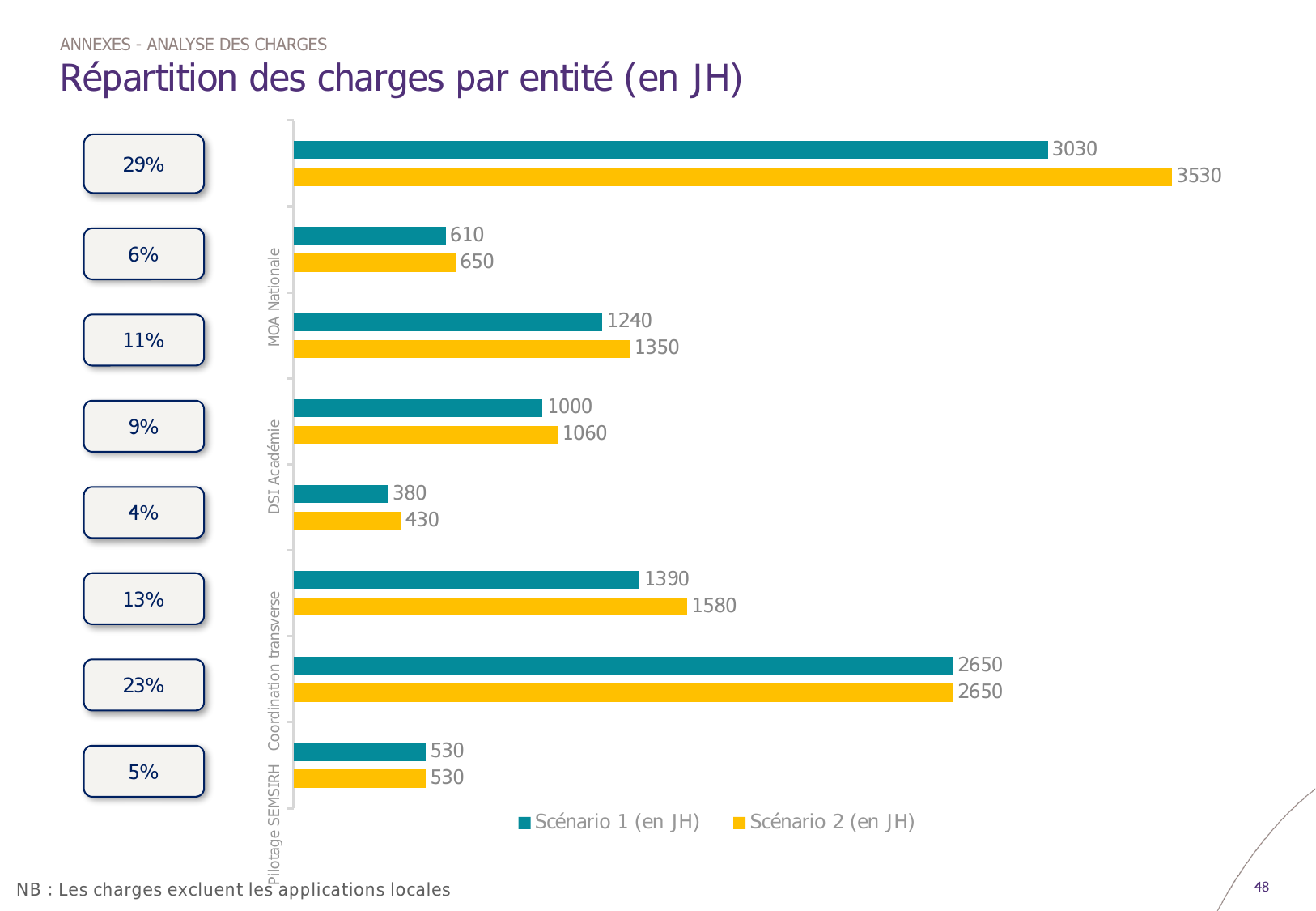

ANNEXES - Analyse des charges
# Répartition des charges par entité (en JH)

### Chart

| Category | Scénario 2 (en JH) | Scénario 1 (en JH) |
|---|---|---|
| Pilotage SEMSIRH | 530.0 | 530.0 |
| SEMSIRH | 2650.0 | 2650.0 |
| Coordination transverse | 1580.0 | 1390.0 |
| CPN | 430.0 | 380.0 |
| DSI Académie | 1060.0 | 1000.0 |
| MOA Académie | 1350.0 | 1240.0 |
| MOA Nationale | 650.0 | 610.0 |
| Missions nationales | 3530.0 | 3030.0 |
29%
6%
11%
9%
4%
13%
23%
5%
NB : Les charges excluent les applications locales